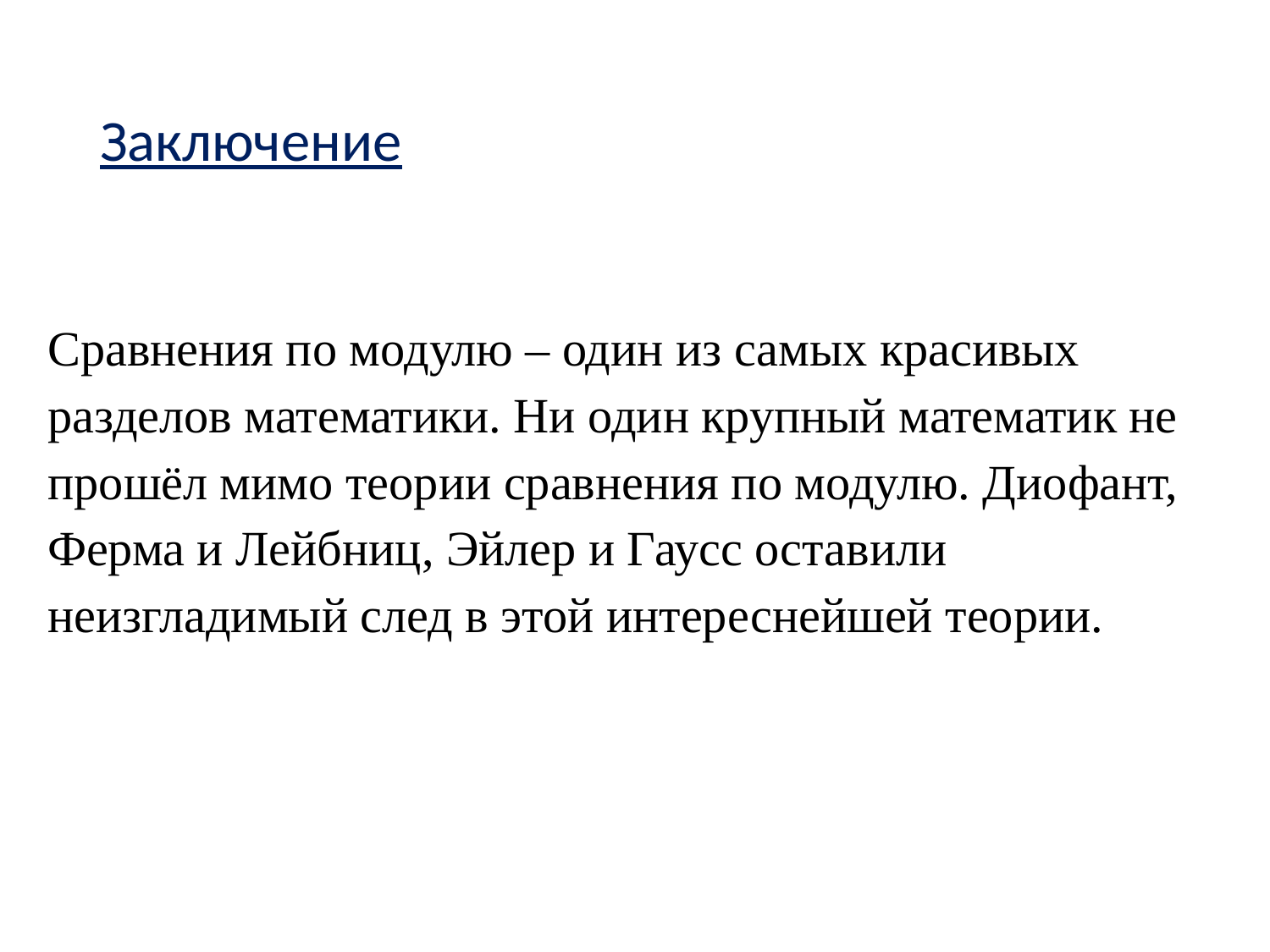

# Заключение
Сравнения по модулю – один из самых красивых
разделов математики. Ни один крупный математик не
прошёл мимо теории сравнения по модулю. Диофант,
Ферма и Лейбниц, Эйлер и Гаусс оставили
неизгладимый след в этой интереснейшей теории.